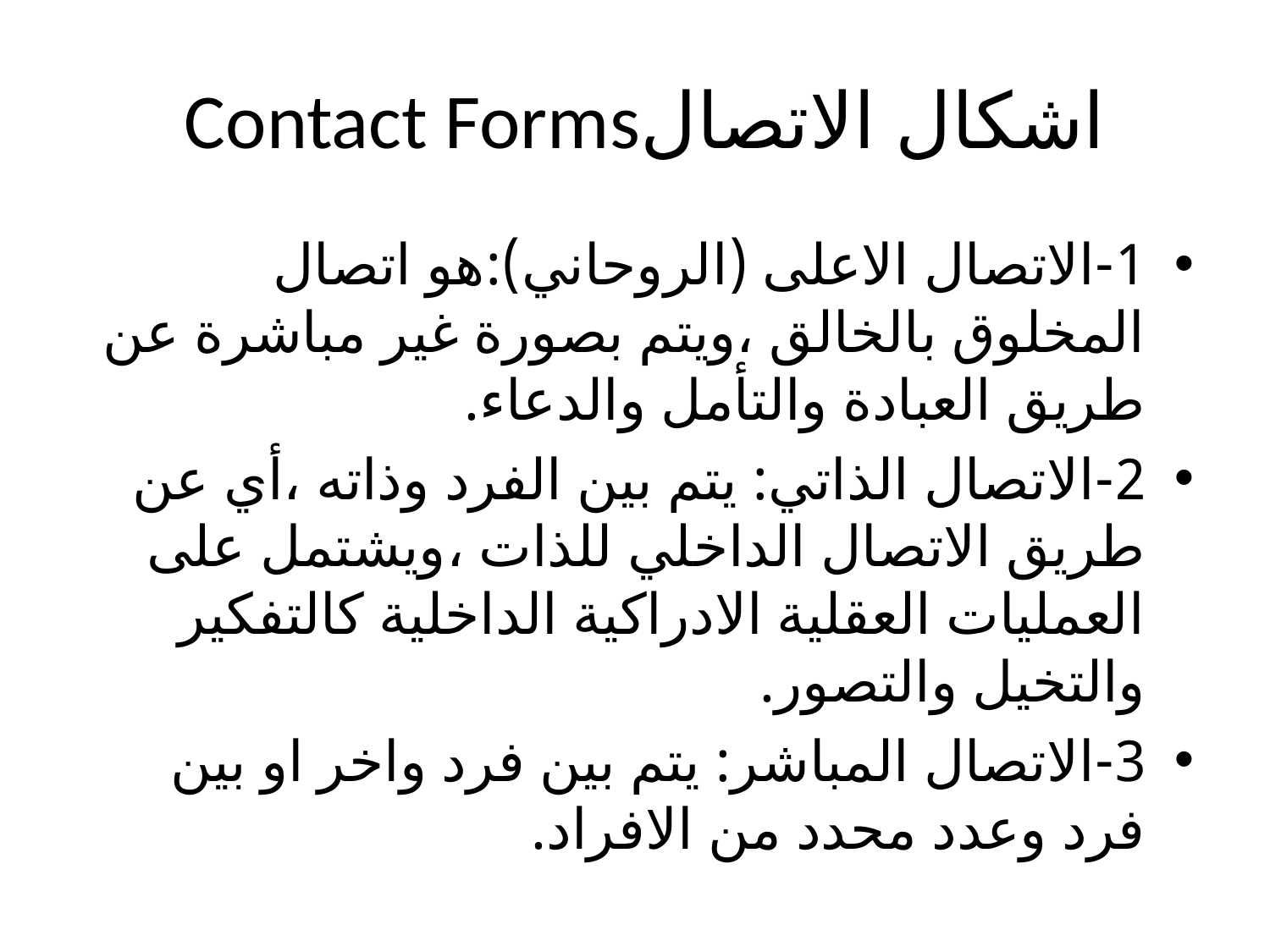

# اشكال الاتصالContact Forms
1-الاتصال الاعلى (الروحاني):هو اتصال المخلوق بالخالق ،ويتم بصورة غير مباشرة عن طريق العبادة والتأمل والدعاء.
2-الاتصال الذاتي: يتم بين الفرد وذاته ،أي عن طريق الاتصال الداخلي للذات ،ويشتمل على العمليات العقلية الادراكية الداخلية كالتفكير والتخيل والتصور.
3-الاتصال المباشر: يتم بين فرد واخر او بين فرد وعدد محدد من الافراد.